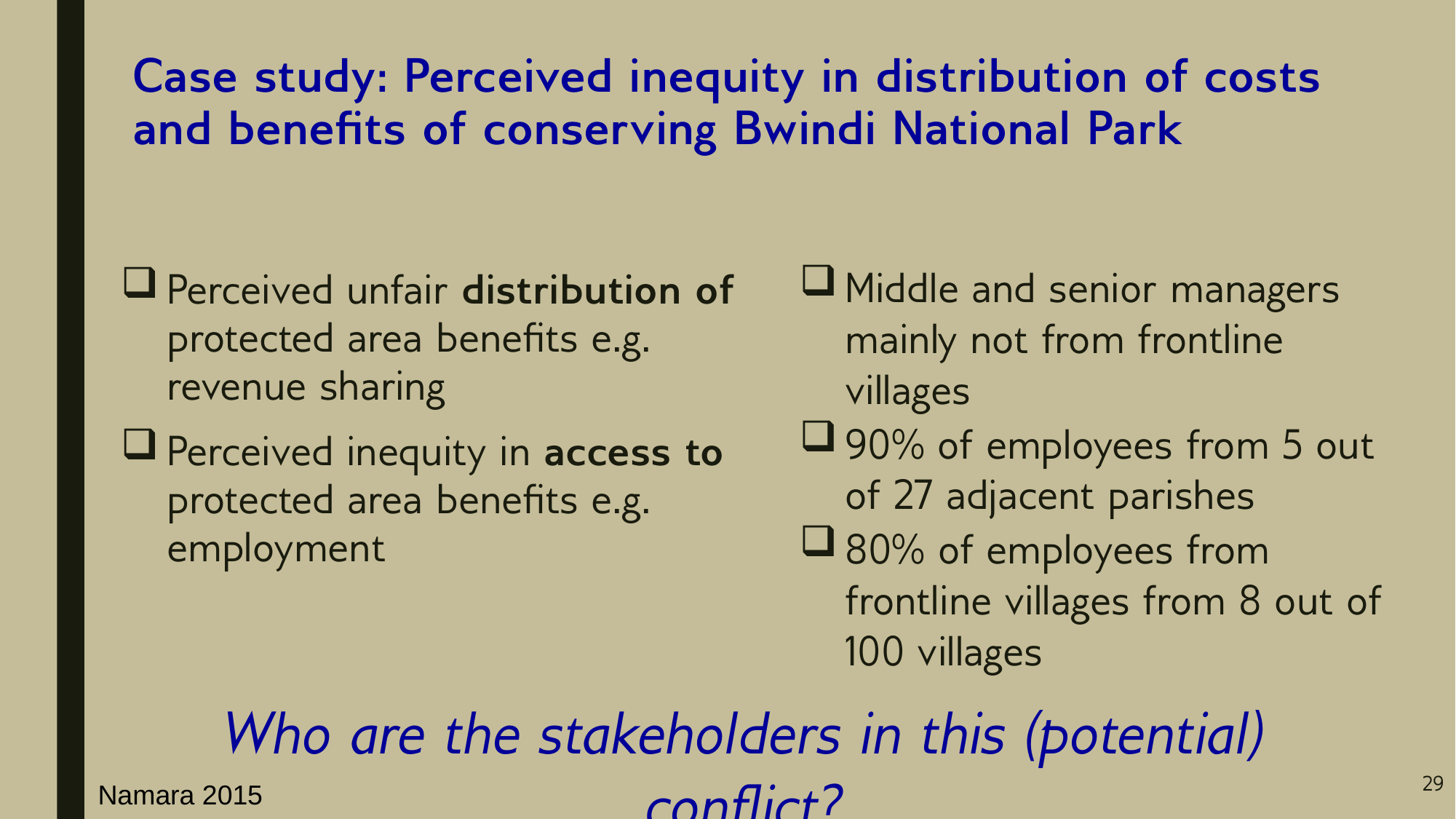

# Case study: Perceived inequity in distribution of costs and benefits of conserving Bwindi National Park
Middle and senior managers mainly not from frontline villages
90% of employees from 5 out of 27 adjacent parishes
80% of employees from frontline villages from 8 out of 100 villages

Perceived unfair distribution of protected area benefits e.g. revenue sharing
Perceived inequity in access to protected area benefits e.g. employment

Who are the stakeholders in this (potential) conflict?
29
Namara 2015